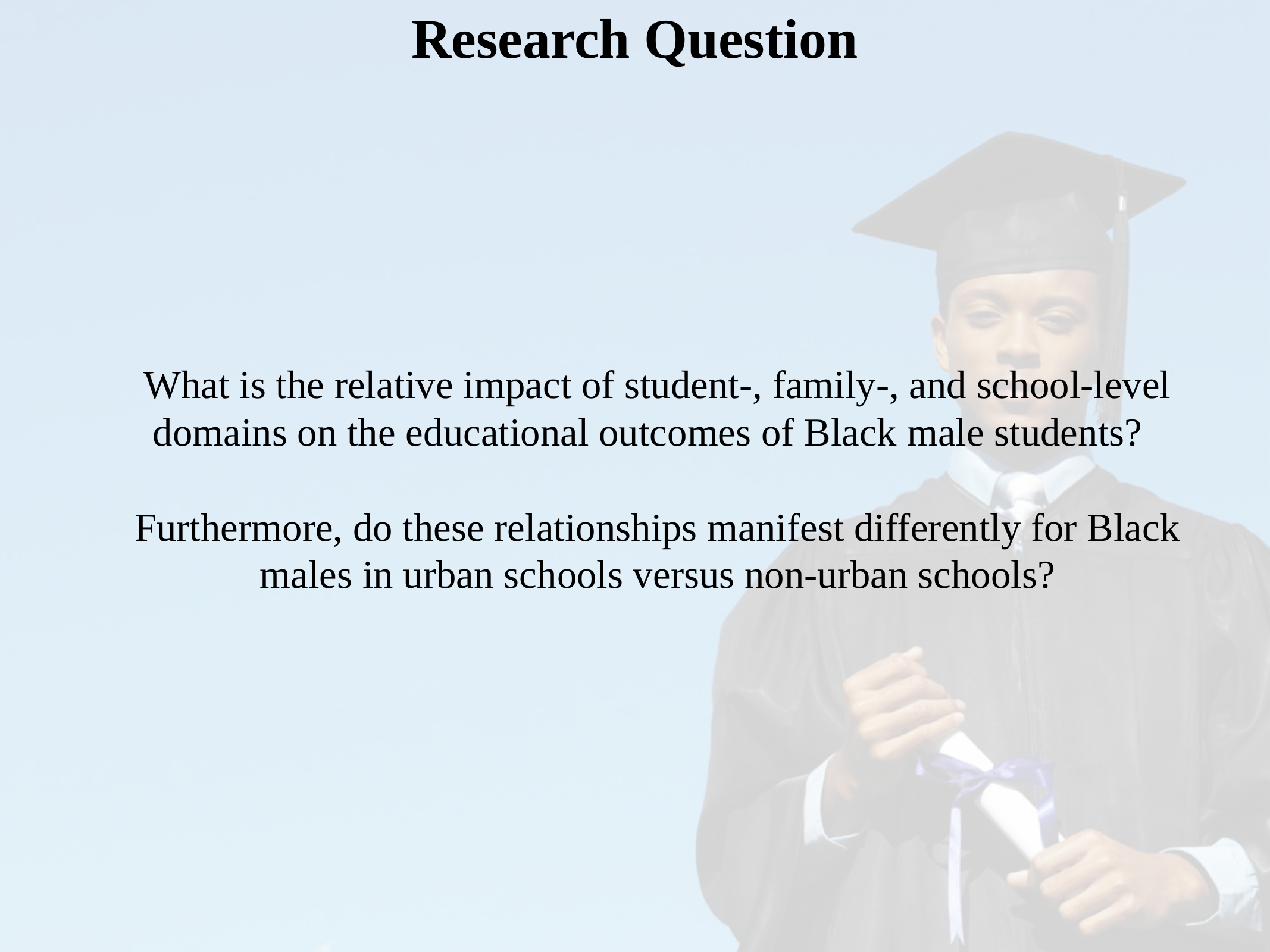

Research Question

What is the relative impact of student-, family-, and school-level domains on the educational outcomes of Black male students?

Furthermore, do these relationships manifest differently for Black males in urban schools versus non-urban schools?